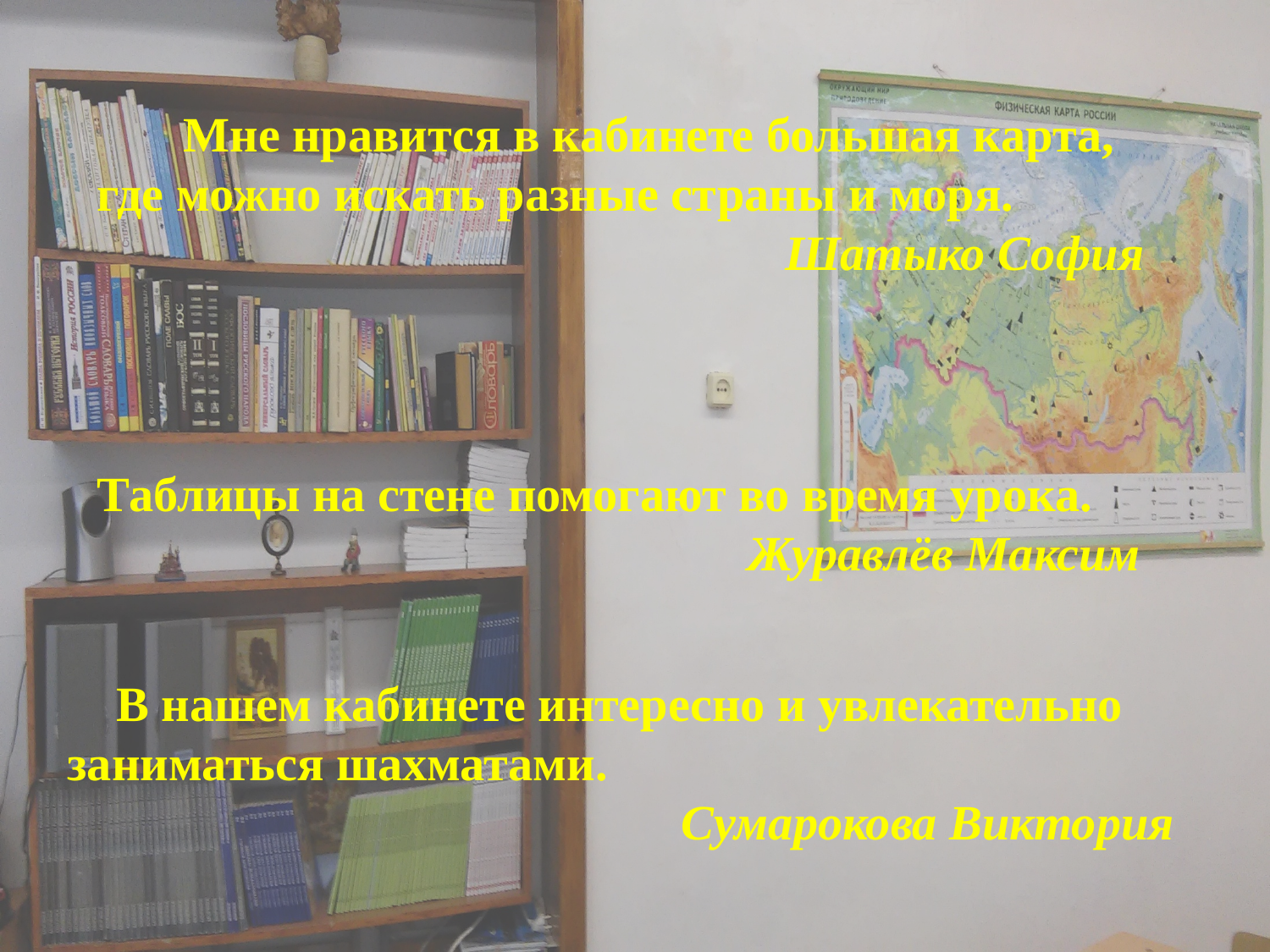

Мне нравится в кабинете большая карта, где можно искать разные страны и моря.
                                                        Шатыко София
Таблицы на стене помогают во время урока.
                                                     Журавлёв Максим
    В нашем кабинете интересно и увлекательно заниматься шахматами.
                                                  Сумарокова Виктория